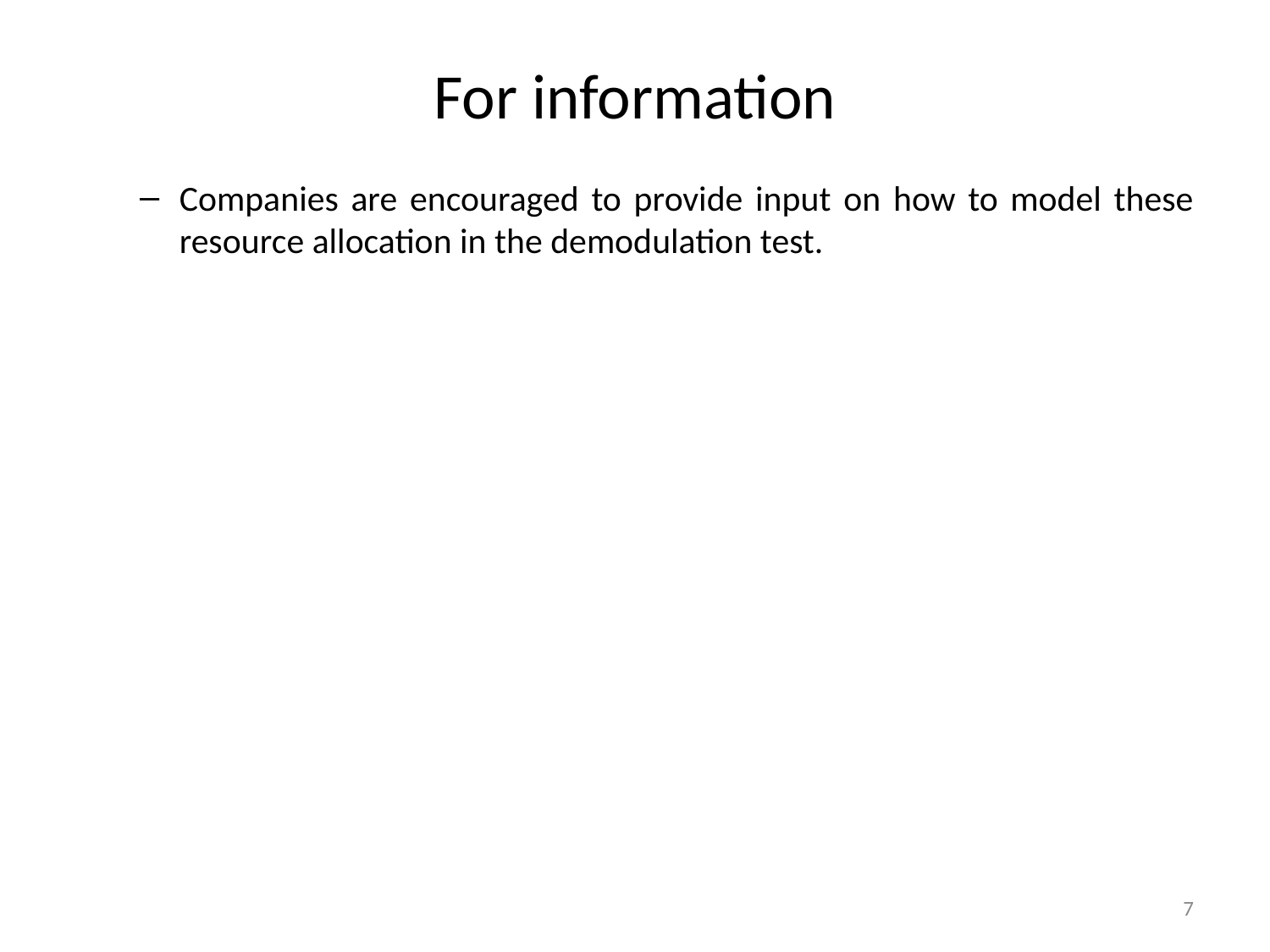

# For information
Companies are encouraged to provide input on how to model these resource allocation in the demodulation test.
7